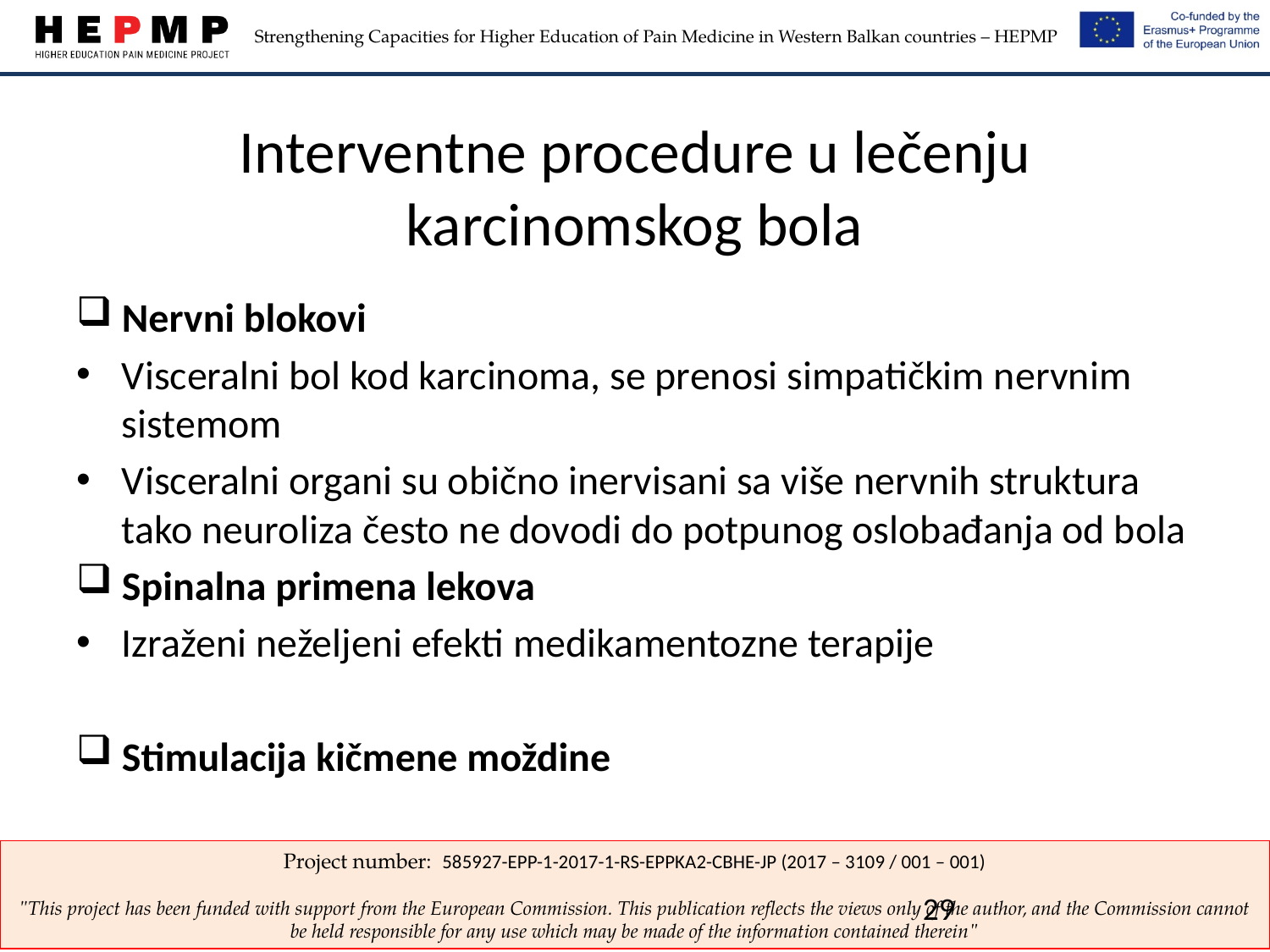

# Interventne procedure u lečenju karcinomskog bola
Nervni blokovi
Visceralni bol kod karcinoma, se prenosi simpatičkim nervnim sistemom
Visceralni organi su obično inervisani sa više nervnih struktura tako neuroliza često ne dovodi do potpunog oslobađanja od bola
Spinalna primena lekova
Izraženi neželjeni efekti medikamentozne terapije

Stimulacija kičmene moždine

29